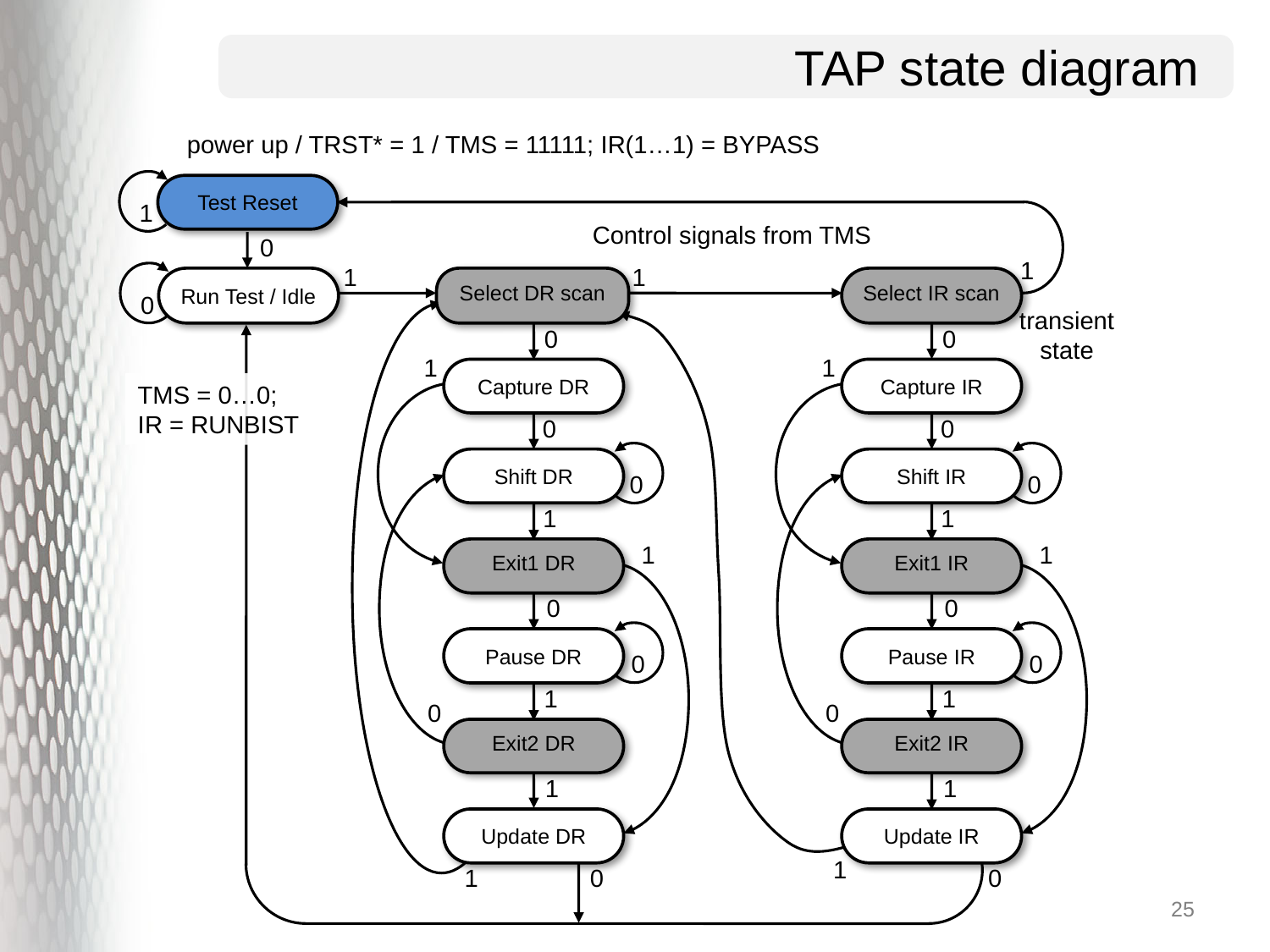

# TAP state diagram
power up / TRST* = 1 / TMS = 11111; IR(1…1) = BYPASS

Test Reset
1

Control signals from TMS
0

1
1
1

Run Test / Idle
Select DR scan
Select IR scan
0

transient
state

0
0

1
1
Capture DR
Capture IR
TMS = 0…0;
IR = RUNBIST

0

0

Shift DR
Shift IR
0
0

1
1

1
1
Exit1 DR
Exit1 IR

0

0

Pause DR
Pause IR
0
0
1

1

0
0
Exit2 DR
Exit2 IR
1

1

Update DR
Update IR
1
1
0
0